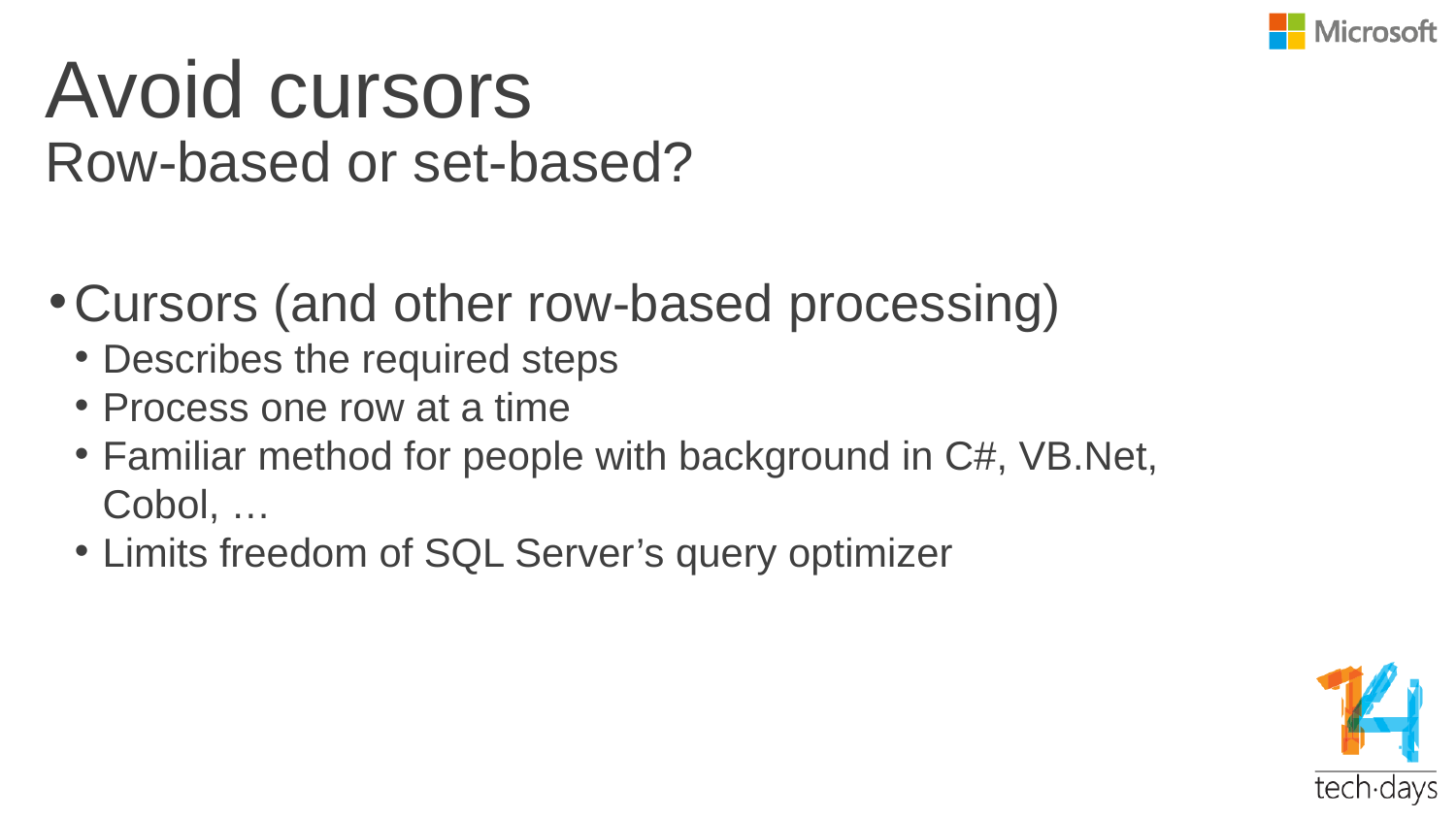

# Avoid cursors
Row-based or set-based?
Cursors (and other row-based processing)
Describes the required steps
Process one row at a time
Familiar method for people with background in C#, VB.Net, Cobol, …
Limits freedom of SQL Server’s query optimizer